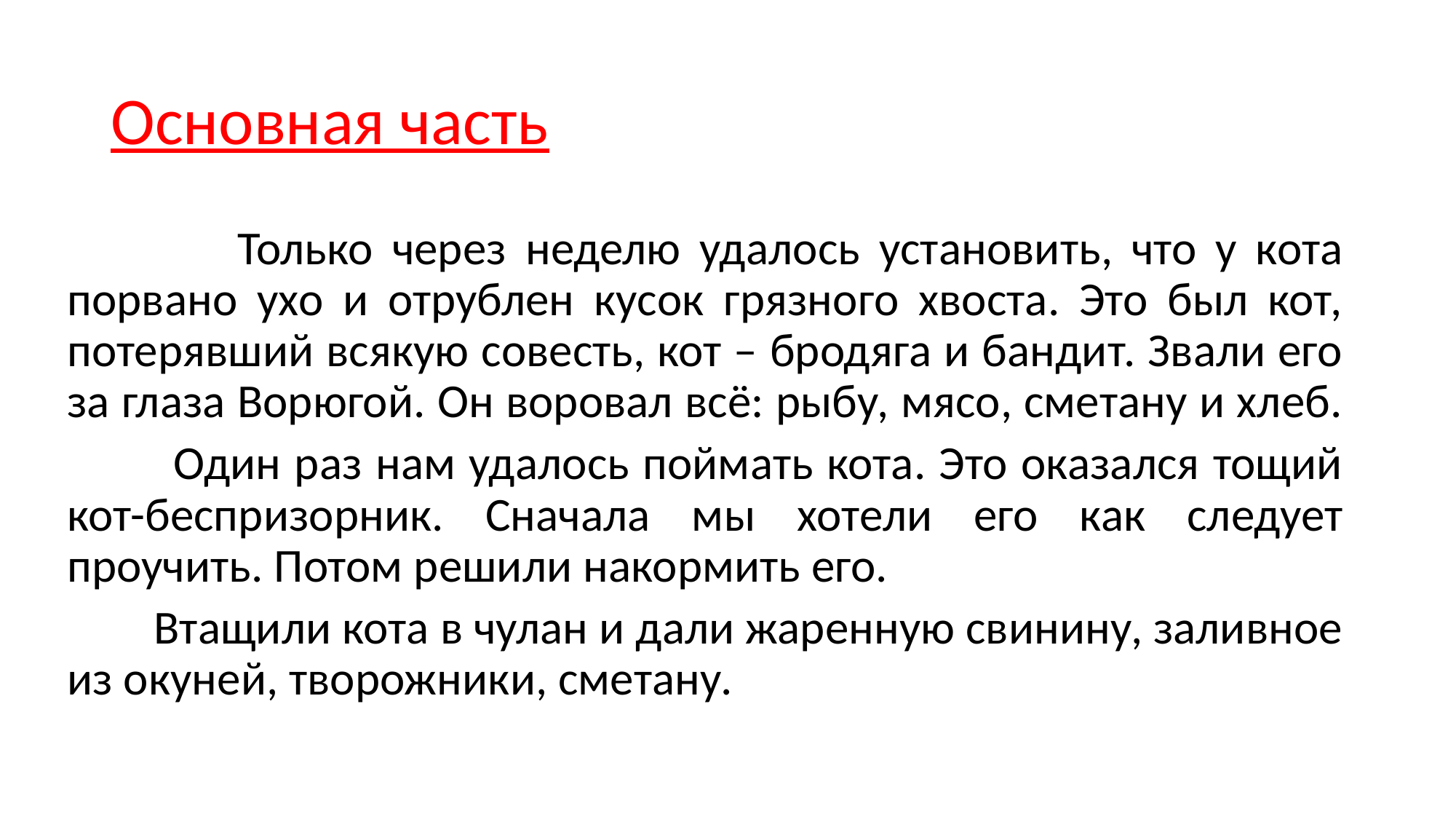

# Основная часть
         Только через неделю удалось установить, что у кота порвано ухо и отрублен кусок грязного хвоста. Это был кот, потерявший всякую совесть, кот – бродяга и бандит. Звали его за глаза Ворюгой. Он воровал всё: рыбу, мясо, сметану и хлеб.
        Один раз нам удалось поймать кота. Это оказался тощий кот-беспризорник. Сначала мы хотели его как следует проучить. Потом решили накормить его.
        Втащили кота в чулан и дали жаренную свинину, заливное из окуней, творожники, сметану.